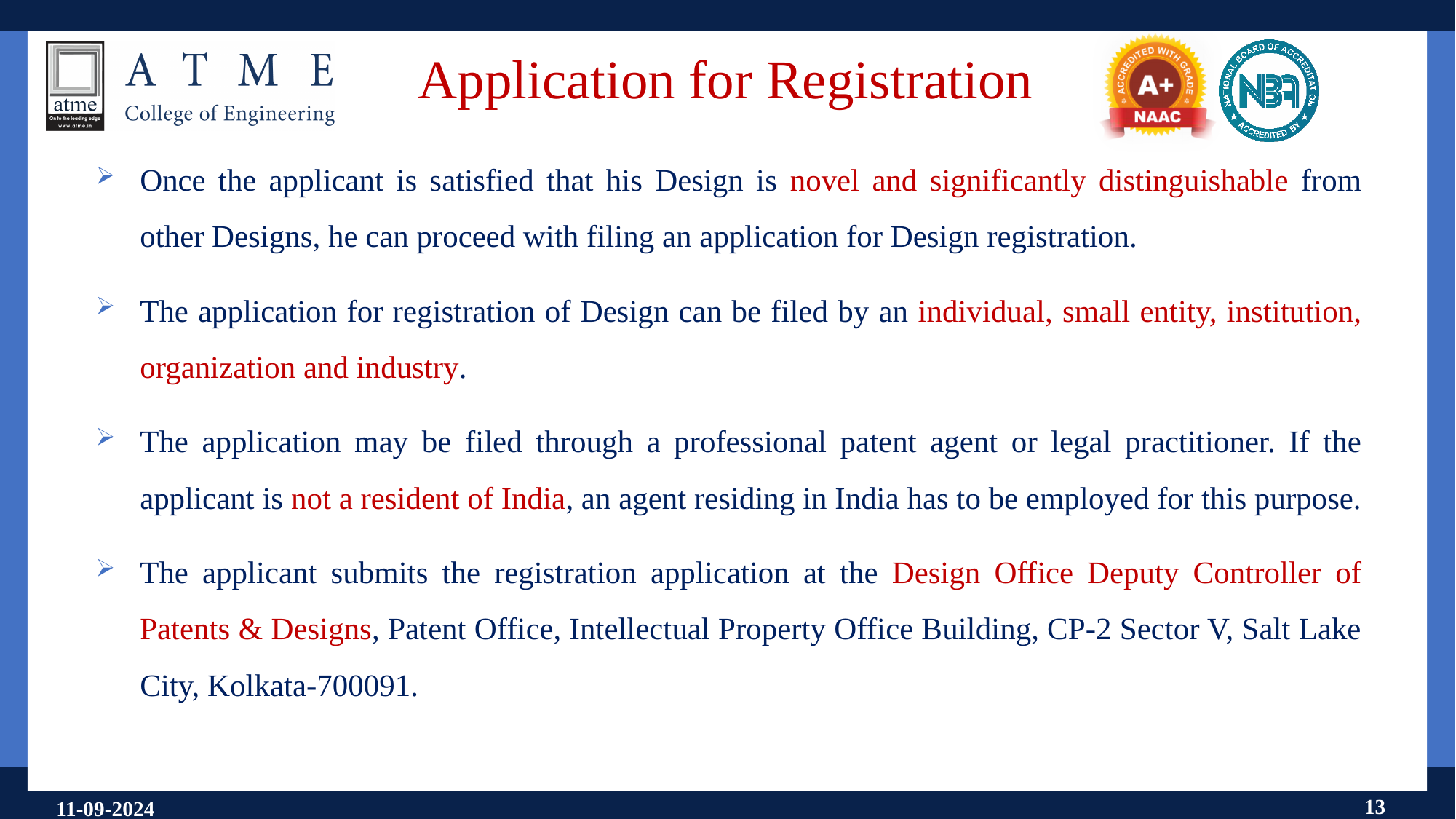

# Application for Registration
Once the applicant is satisfied that his Design is novel and significantly distinguishable from other Designs, he can proceed with filing an application for Design registration.
The application for registration of Design can be filed by an individual, small entity, institution, organization and industry.
The application may be filed through a professional patent agent or legal practitioner. If the applicant is not a resident of India, an agent residing in India has to be employed for this purpose.
The applicant submits the registration application at the Design Office Deputy Controller of Patents & Designs, Patent Office, Intellectual Property Office Building, CP-2 Sector V, Salt Lake City, Kolkata-700091.
13
11-09-2024